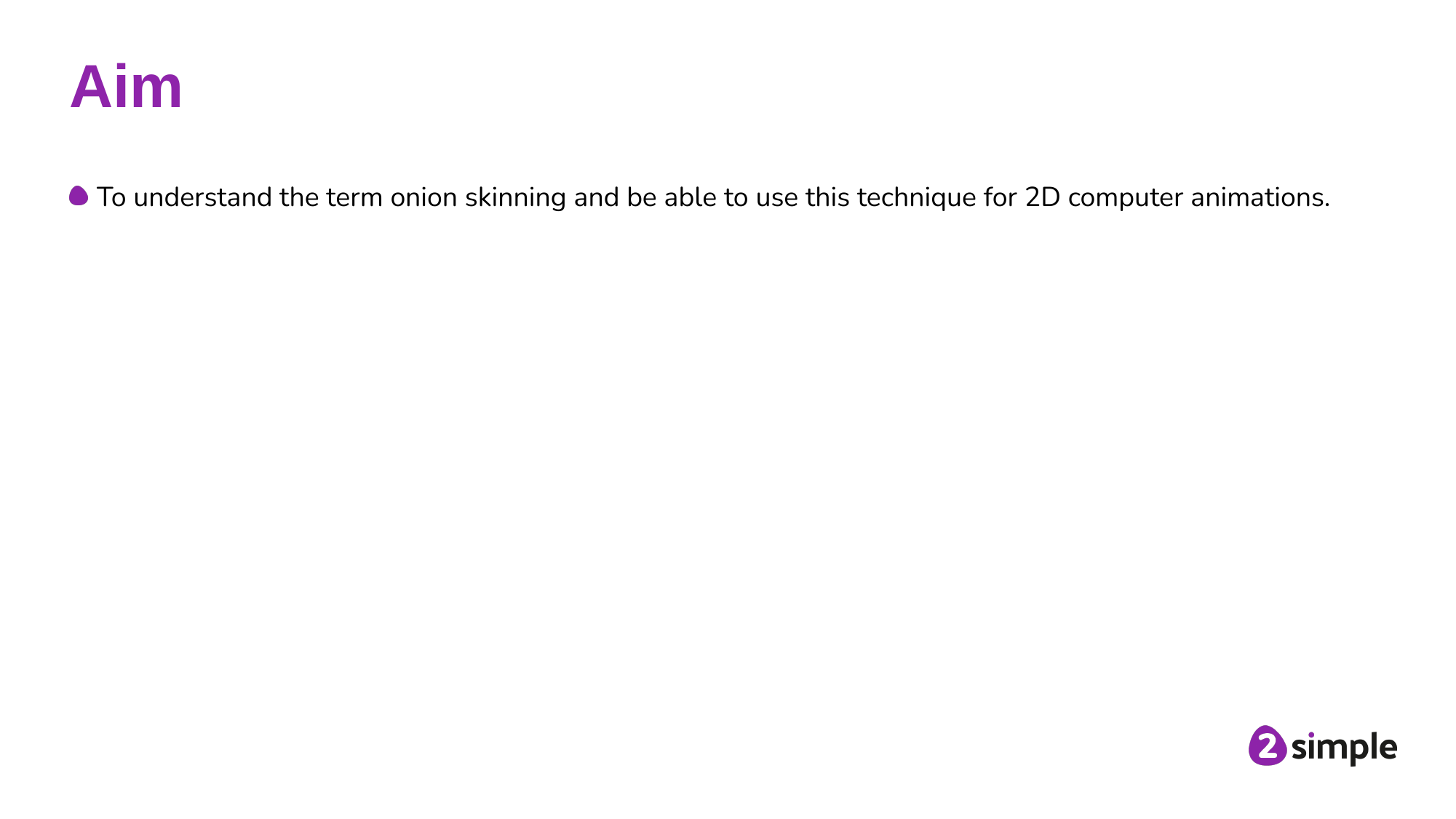

# Aim
To understand the term onion skinning and be able to use this technique for 2D computer animations.